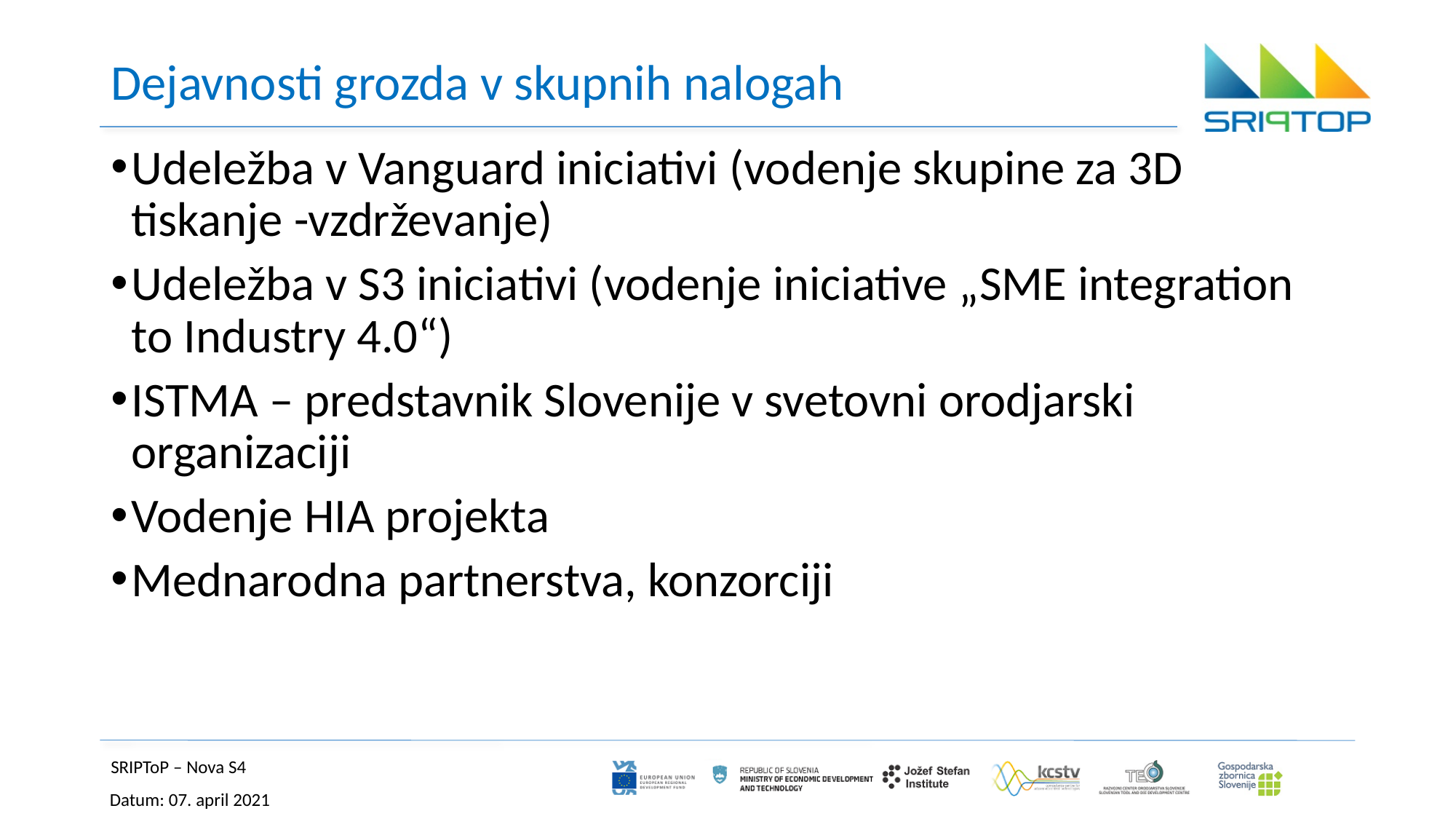

# Dejavnosti grozda v skupnih nalogah
Udeležba v Vanguard iniciativi (vodenje skupine za 3D tiskanje -vzdrževanje)
Udeležba v S3 iniciativi (vodenje iniciative „SME integration to Industry 4.0“)
ISTMA – predstavnik Slovenije v svetovni orodjarski organizaciji
Vodenje HIA projekta
Mednarodna partnerstva, konzorciji